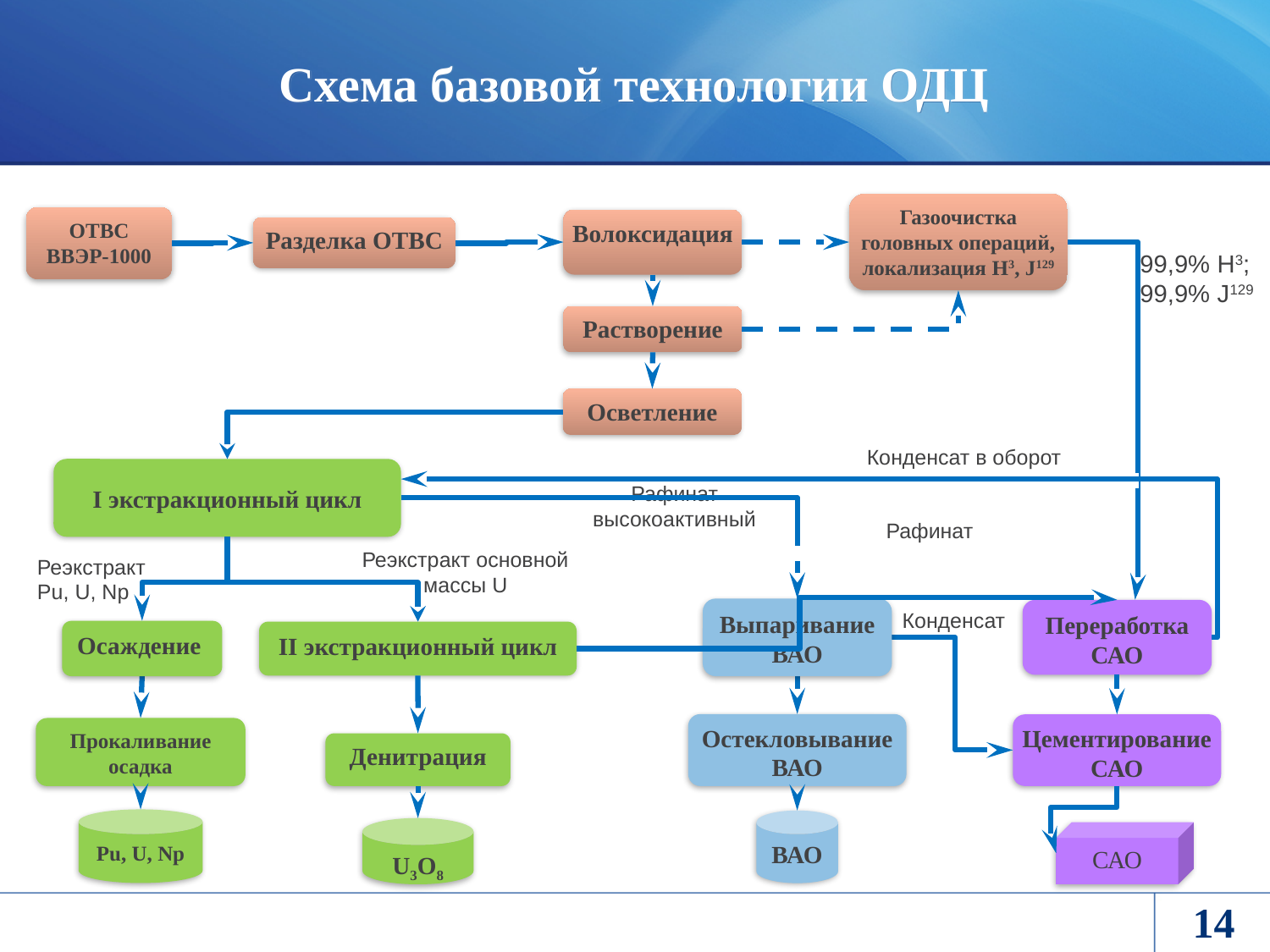

# Схема базовой технологии ОДЦ
Газоочистка головных операций, локализация H3, J129
ОТВС
ВВЭР-1000
Волоксидация
Разделка ОТВС
99,9% H3;
99,9% J129
Растворение
Осветление
Конденсат в оборот
I экстракционный цикл
Рафинат
высокоактивный
Рафинат
Реэкстракт основной массы U
Реэкстракт
Pu, U, Np
Выпаривание ВАО
Конденсат
Переработка
САО
Осаждение
II экстракционный цикл
Остекловывание ВАО
Цементирование САО
Прокаливание
осадка
Денитрация
Pu, U, Np
ВАО
U3O8
САО
14